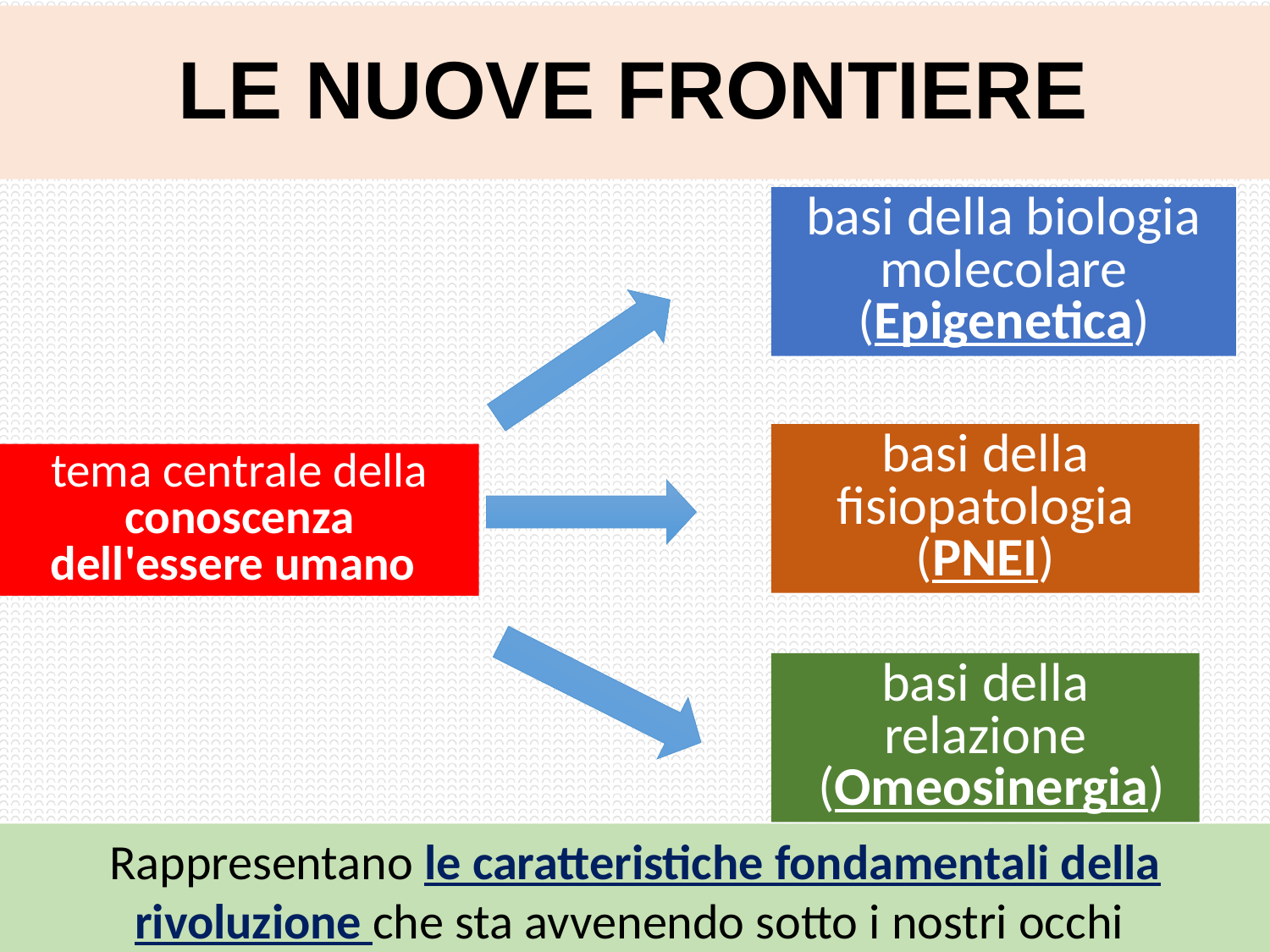

# LE NUOVE FRONTIERE
basi della biologia moleco­lare (Epigenetica)

basi della fisiopatologia (PNEI)
tema centrale della conoscenza dell'essere umano

basi della relazione
 (Omeosinergia)

Rappresentano le caratteristiche fondamentali della rivoluzione che sta avvenendo sotto i nostri occhi